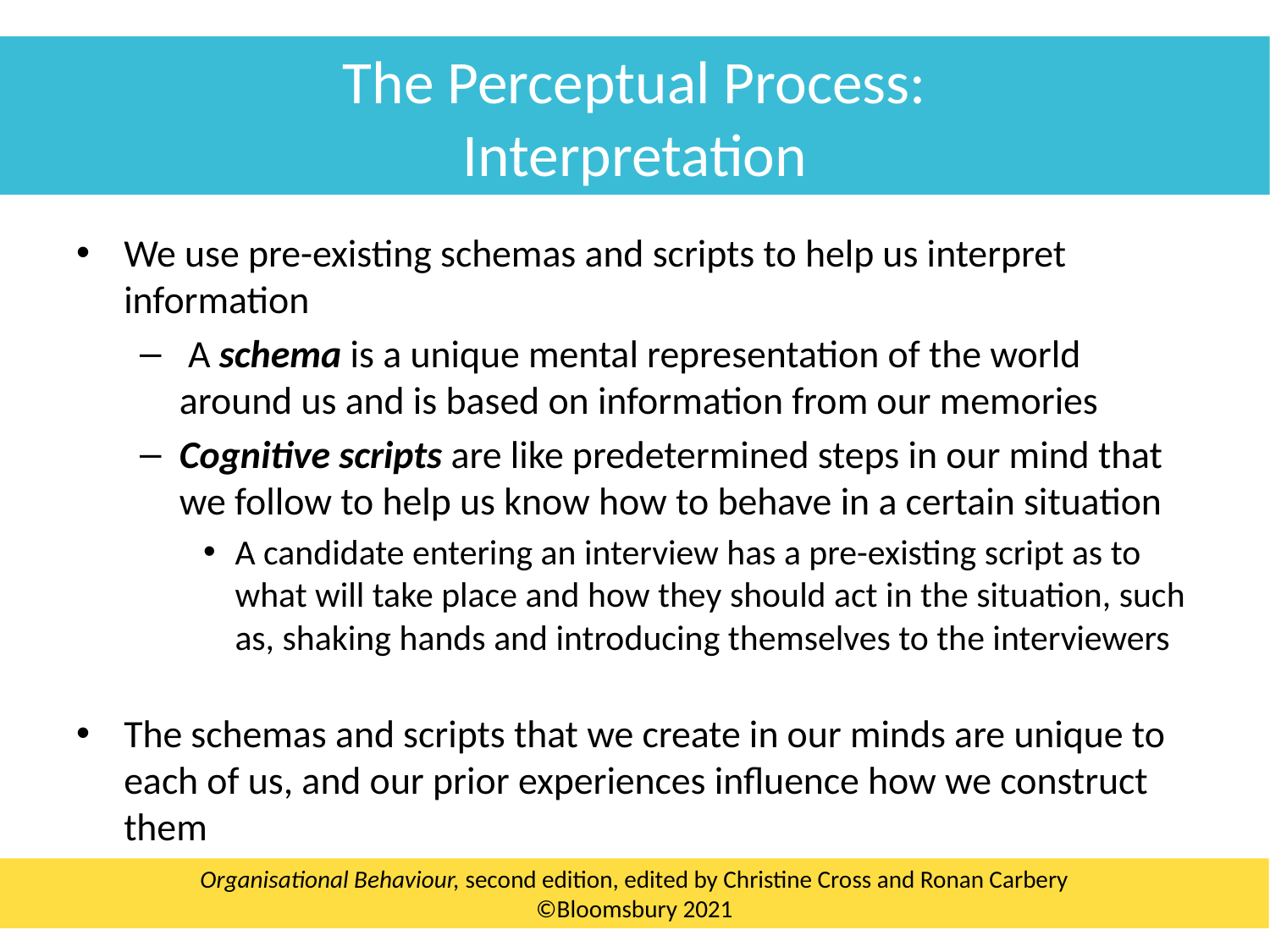

The Perceptual Process:
Interpretation
We use pre-existing schemas and scripts to help us interpret information
 A schema is a unique mental representation of the world around us and is based on information from our memories
Cognitive scripts are like predetermined steps in our mind that we follow to help us know how to behave in a certain situation
A candidate entering an interview has a pre-existing script as to what will take place and how they should act in the situation, such as, shaking hands and introducing themselves to the interviewers

The schemas and scripts that we create in our minds are unique to each of us, and our prior experiences influence how we construct them